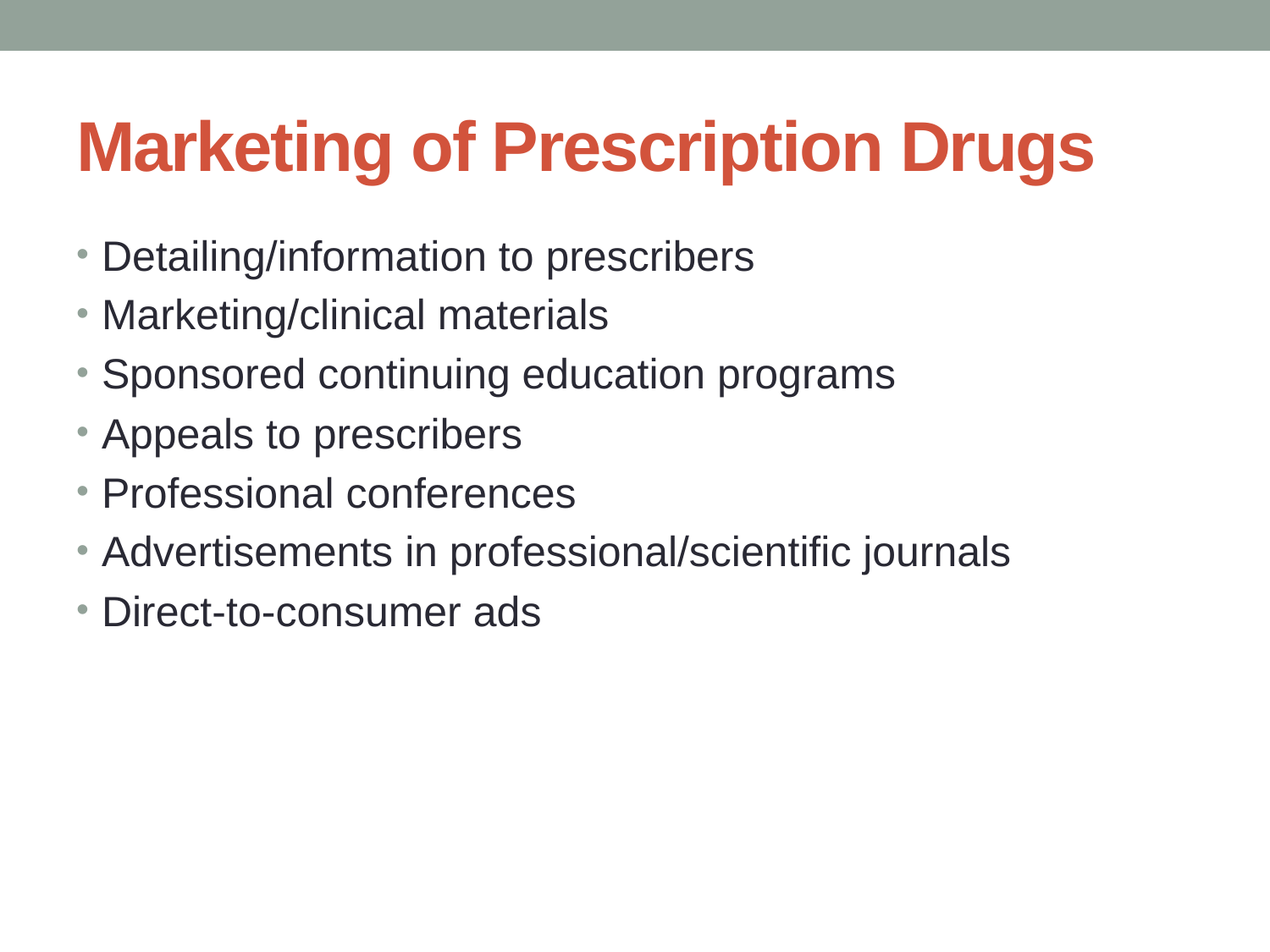

# Marketing of Prescription Drugs
Detailing/information to prescribers
Marketing/clinical materials
Sponsored continuing education programs
Appeals to prescribers
Professional conferences
Advertisements in professional/scientific journals
Direct-to-consumer ads